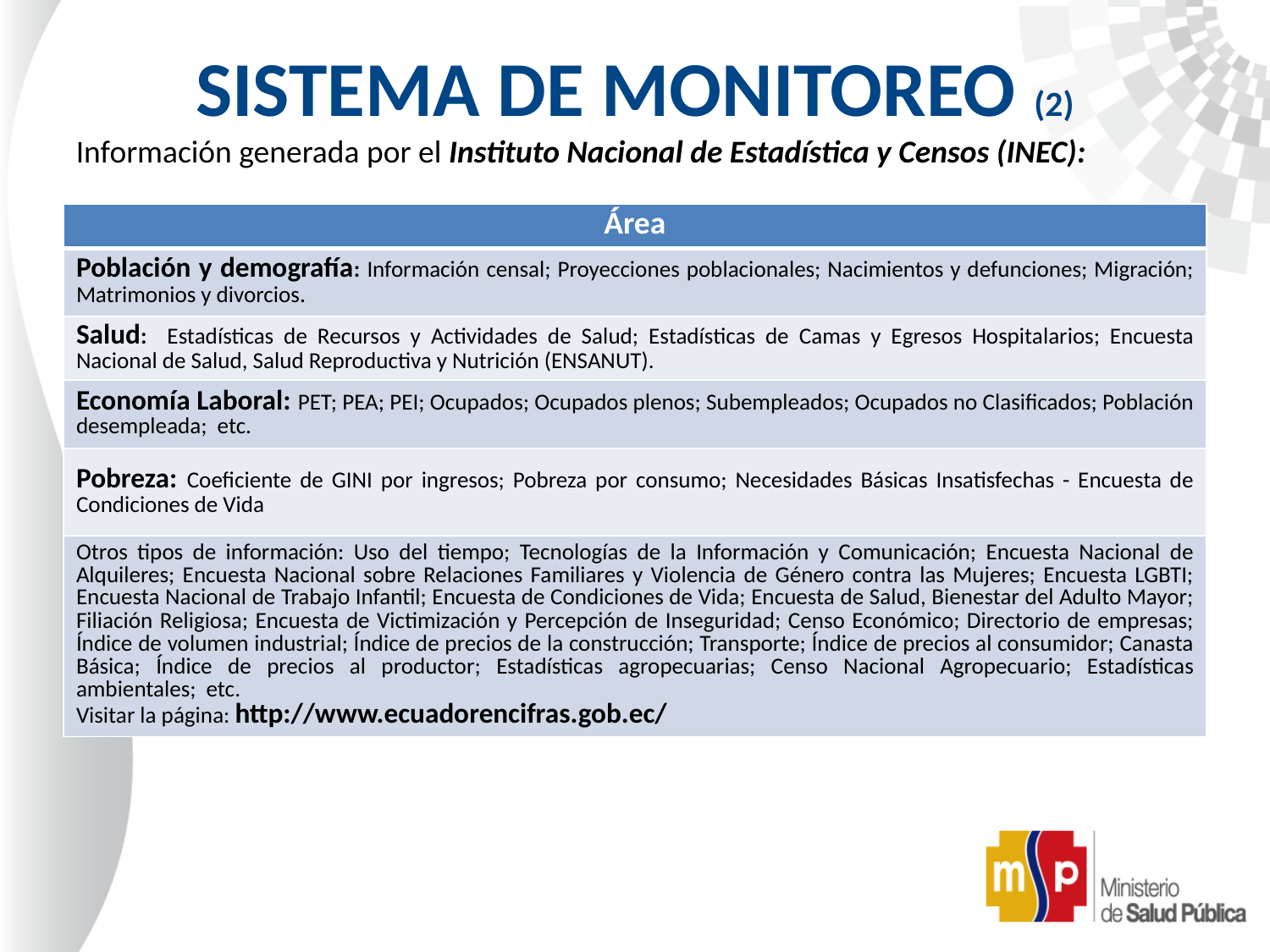

# SISTEMA DE MONITOREO (2)
Información generada por el Instituto Nacional de Estadística y Censos (INEC):
| Área |
| --- |
| Población y demografía: Información censal; Proyecciones poblacionales; Nacimientos y defunciones; Migración; Matrimonios y divorcios. |
| Salud: Estadísticas de Recursos y Actividades de Salud; Estadísticas de Camas y Egresos Hospitalarios; Encuesta Nacional de Salud, Salud Reproductiva y Nutrición (ENSANUT). |
| Economía Laboral: PET; PEA; PEI; Ocupados; Ocupados plenos; Subempleados; Ocupados no Clasificados; Población desempleada; etc. |
| Pobreza: Coeficiente de GINI por ingresos; Pobreza por consumo; Necesidades Básicas Insatisfechas - Encuesta de Condiciones de Vida |
| Otros tipos de información: Uso del tiempo; Tecnologías de la Información y Comunicación; Encuesta Nacional de Alquileres; Encuesta Nacional sobre Relaciones Familiares y Violencia de Género contra las Mujeres; Encuesta LGBTI; Encuesta Nacional de Trabajo Infantil; Encuesta de Condiciones de Vida; Encuesta de Salud, Bienestar del Adulto Mayor; Filiación Religiosa; Encuesta de Victimización y Percepción de Inseguridad; Censo Económico; Directorio de empresas; Índice de volumen industrial; Índice de precios de la construcción; Transporte; Índice de precios al consumidor; Canasta Básica; Índice de precios al productor; Estadísticas agropecuarias; Censo Nacional Agropecuario; Estadísticas ambientales; etc. Visitar la página: http://www.ecuadorencifras.gob.ec/ |